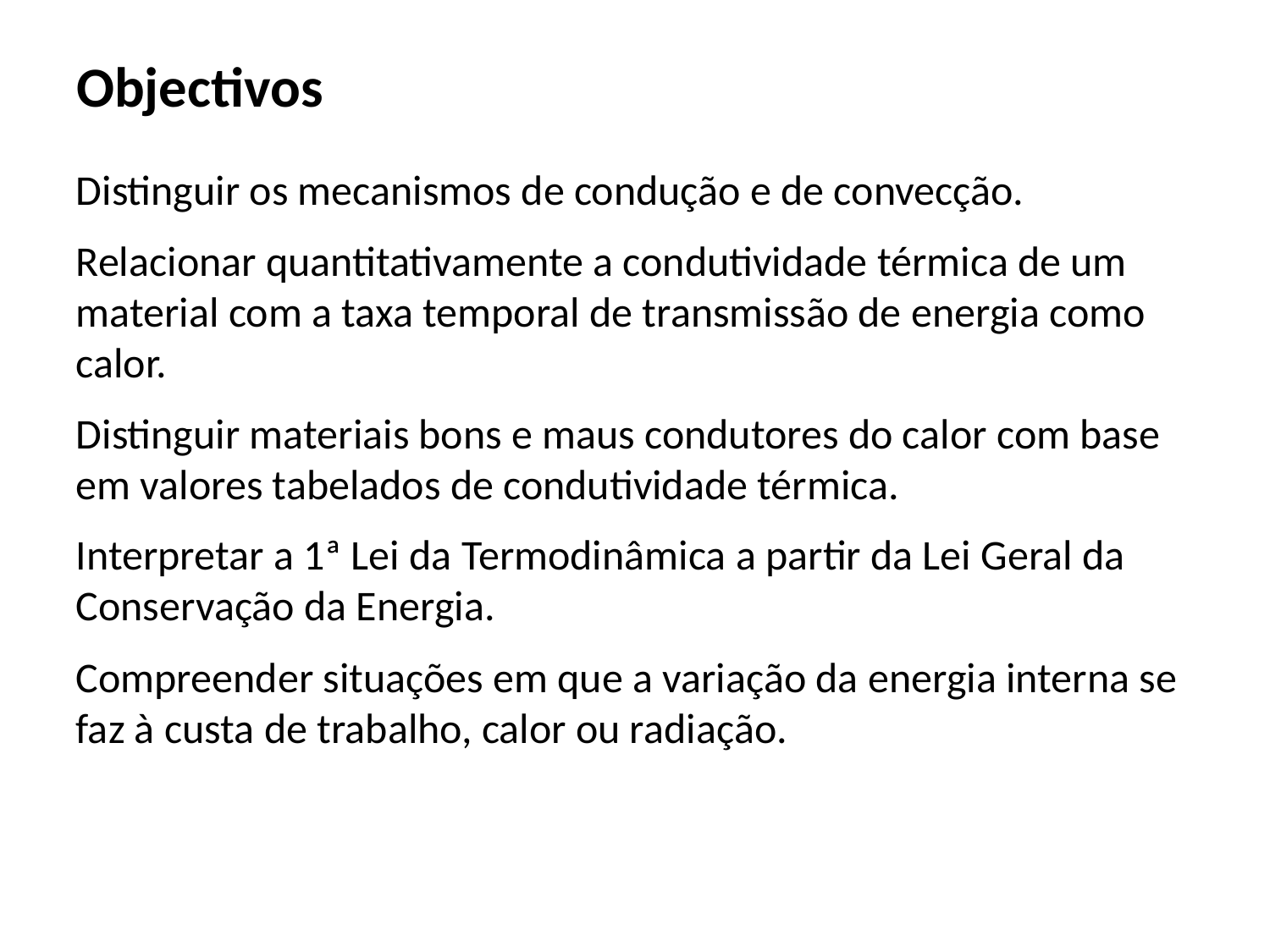

# Objectivos
Distinguir os mecanismos de condução e de convecção.
Relacionar quantitativamente a condutividade térmica de um material com a taxa temporal de transmissão de energia como calor.
Distinguir materiais bons e maus condutores do calor com base em valores tabelados de condutividade térmica.
Interpretar a 1ª Lei da Termodinâmica a partir da Lei Geral da Conservação da Energia.
Compreender situações em que a variação da energia interna se faz à custa de trabalho, calor ou radiação.